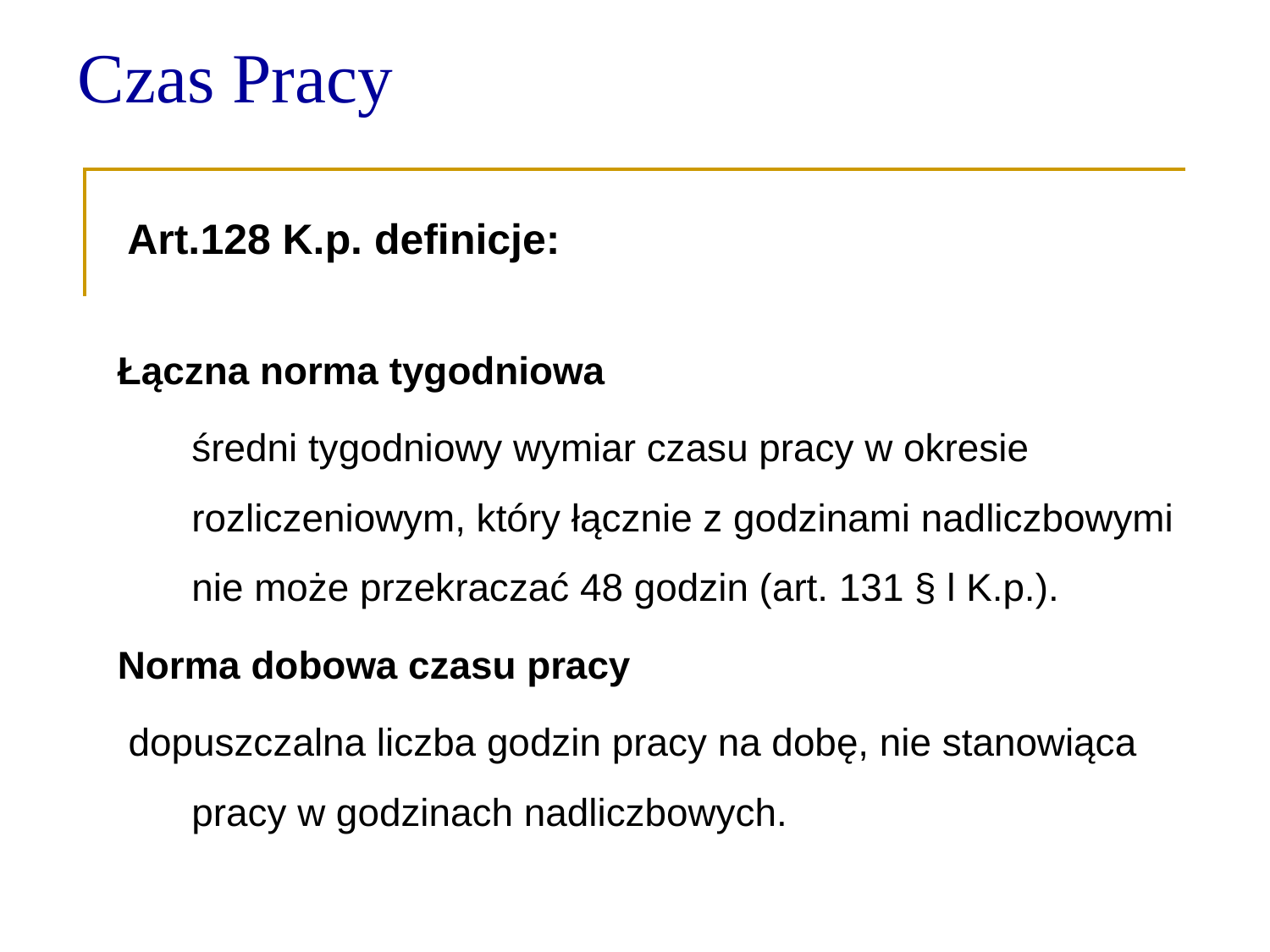

# Czas Pracy
Art.128 K.p. definicje:
Łączna norma tygodniowa
	średni tygodniowy wymiar czasu pracy w okresie rozliczeniowym, który łącznie z godzinami nadliczbowymi nie może przekraczać 48 godzin (art. 131 § l K.p.).
Norma dobowa czasu pracy
 dopuszczalna liczba godzin pracy na dobę, nie stanowiąca pracy w godzinach nadliczbowych.